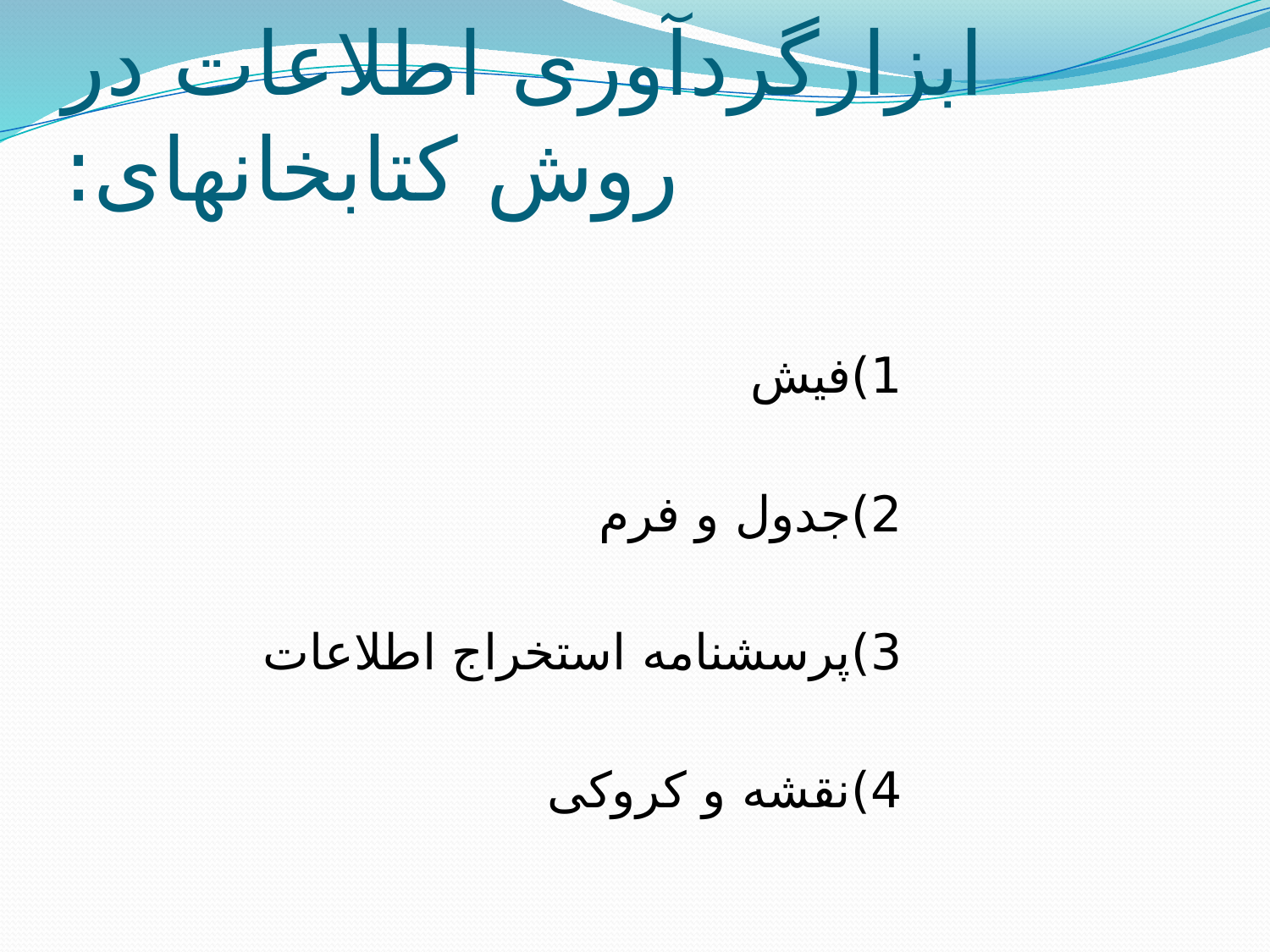

# ابزارگردآوری اطلاعات در روش كتابخانه‫ای:

				1)فیش

				2)جدول و فرم

				3)پرسشنامه استخراج اطلاعات

				4)نقشه و كروكی